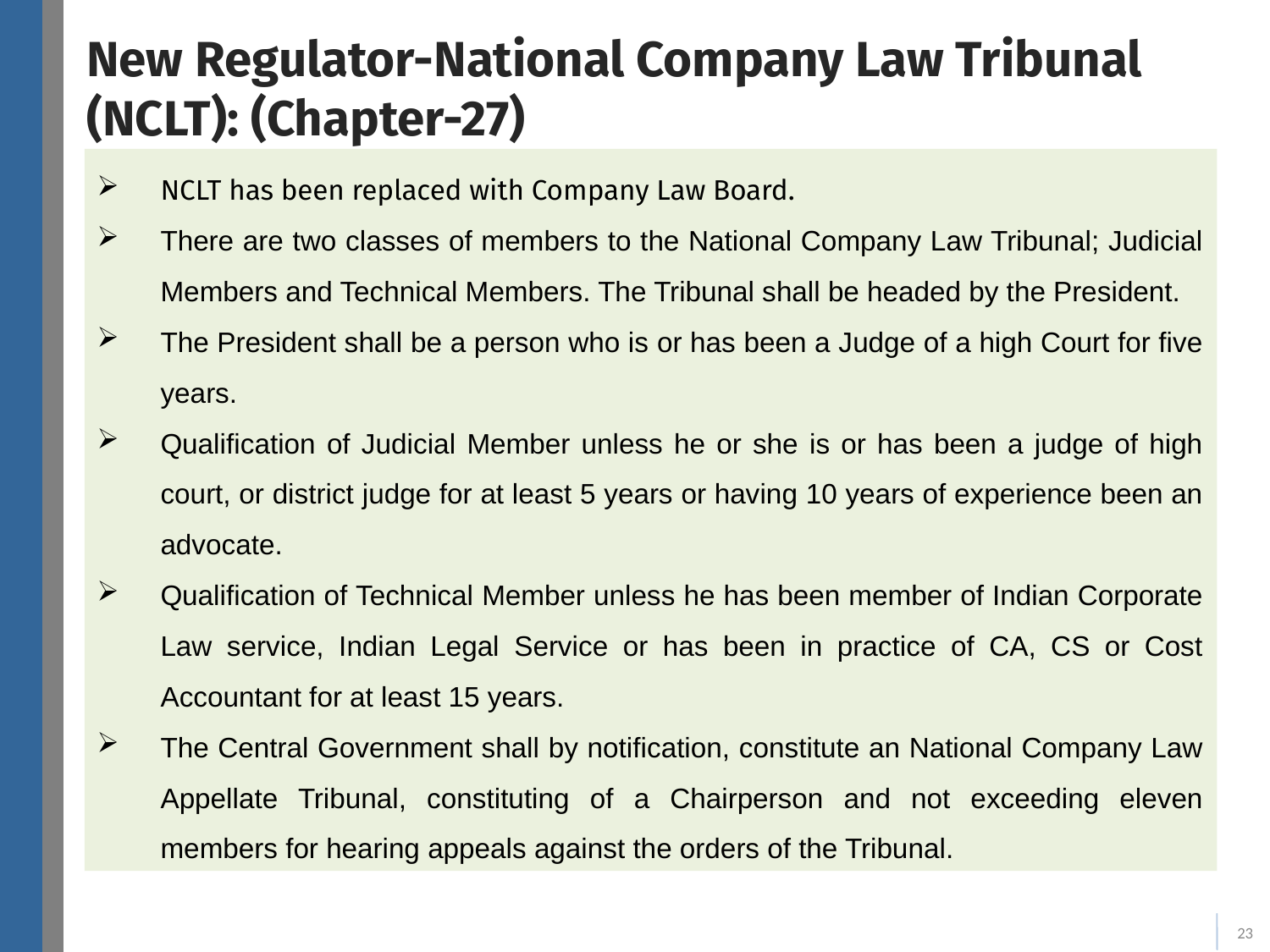

# New Regulator-National Company Law Tribunal (NCLT): (Chapter-27)
NCLT has been replaced with Company Law Board.
There are two classes of members to the National Company Law Tribunal; Judicial Members and Technical Members. The Tribunal shall be headed by the President.
The President shall be a person who is or has been a Judge of a high Court for five years.
Qualification of Judicial Member unless he or she is or has been a judge of high court, or district judge for at least 5 years or having 10 years of experience been an advocate.
Qualification of Technical Member unless he has been member of Indian Corporate Law service, Indian Legal Service or has been in practice of CA, CS or Cost Accountant for at least 15 years.
The Central Government shall by notification, constitute an National Company Law Appellate Tribunal, constituting of a Chairperson and not exceeding eleven members for hearing appeals against the orders of the Tribunal.
23